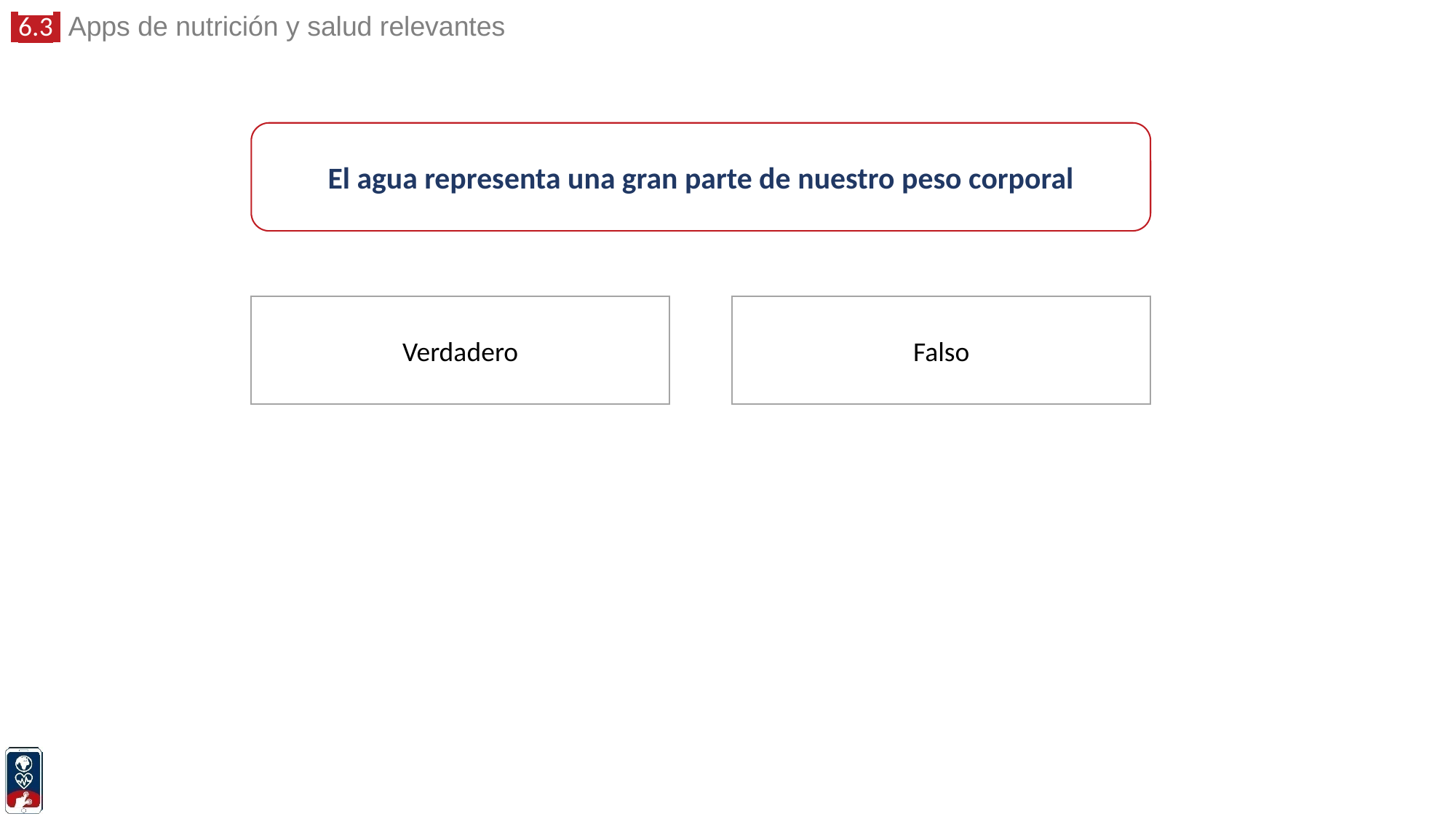

El agua representa una gran parte de nuestro peso corporal
Falso
Verdadero